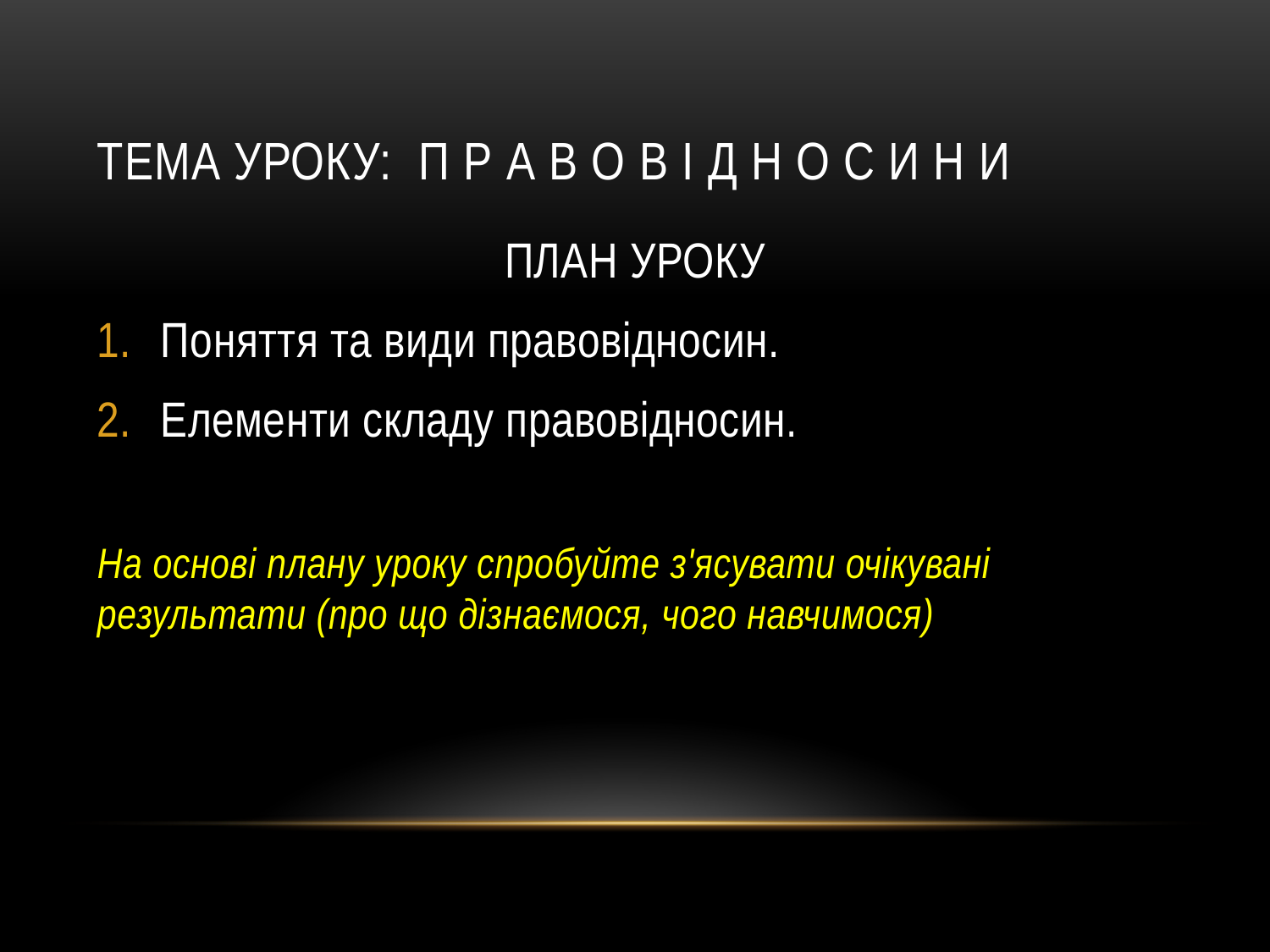

# Тема уроку:  п р а в о в і д н о с и н и
ПЛАН УРОКУ
Поняття та види правовідносин.
Елементи складу правовідносин.

На основі плану уроку спробуйте з'ясувати очікувані результати (про що дізнаємося, чого навчимося)